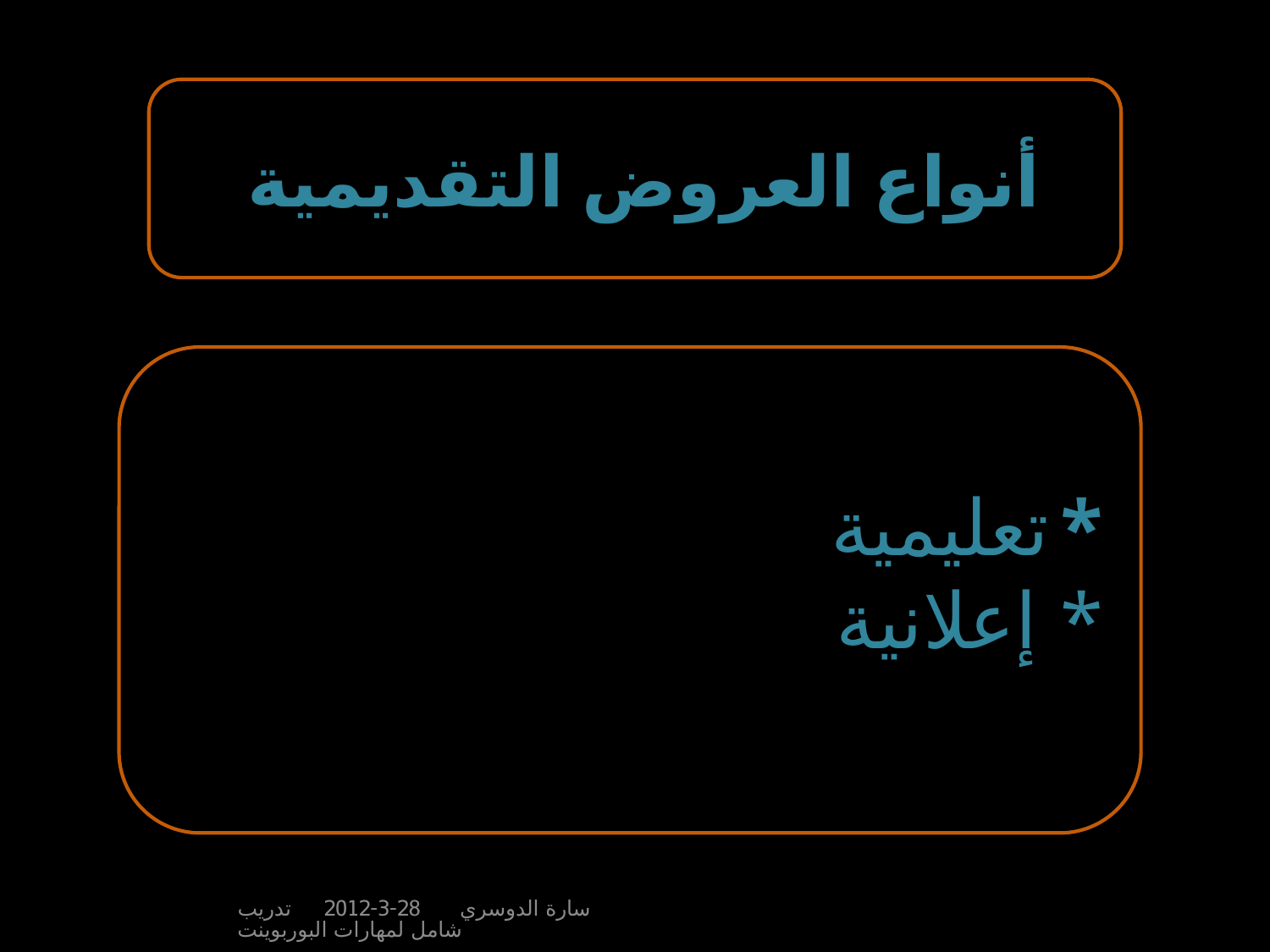

* تعليمية
* إعلانية

سارة الدوسري      28-3-2012     تدريب شامل لمهارات البوربوينت